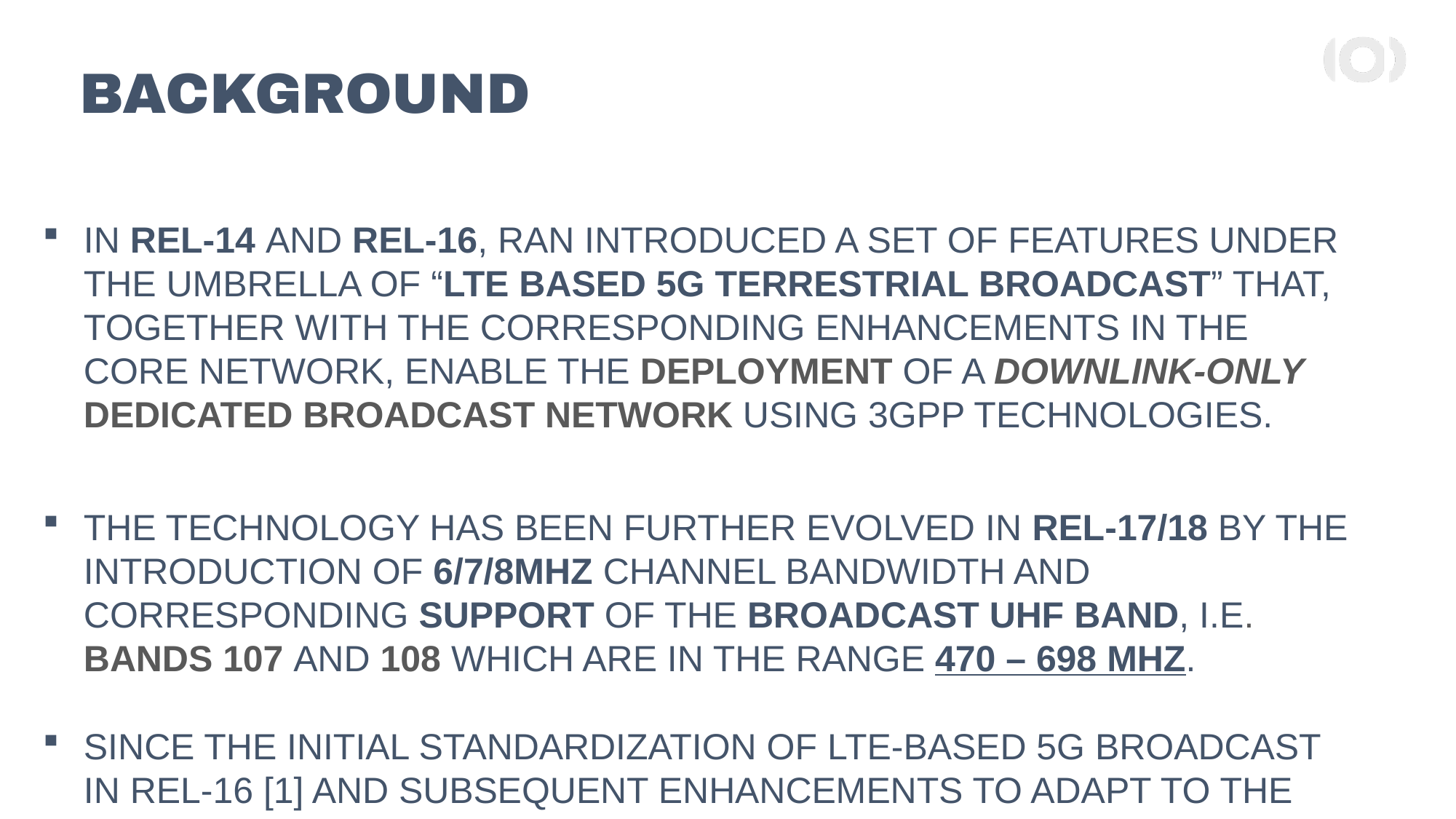

Background
In Rel-14 and Rel-16, RAN introduced a set of features under the umbrella of “LTE based 5G terrestrial broadcast” that, together with the corresponding enhancements in the core network, enable the deployment of a downlink-only dedicated broadcast network using 3GPP technologies.

The technology has been further evolved in Rel-17/18 by the introduction of 6/7/8MHz channel bandwidth and corresponding support of the broadcast UHF band, i.e. bands 107 and 108 which are in the range 470 – 698 MHz.

Since the initial standardization of LTE-based 5G Broadcast in Rel-16 [1] and subsequent enhancements to adapt to the broadcast UHF band [2,3], there has been significant ecosystem building and interest from broadcast network operators in this technology across the world.